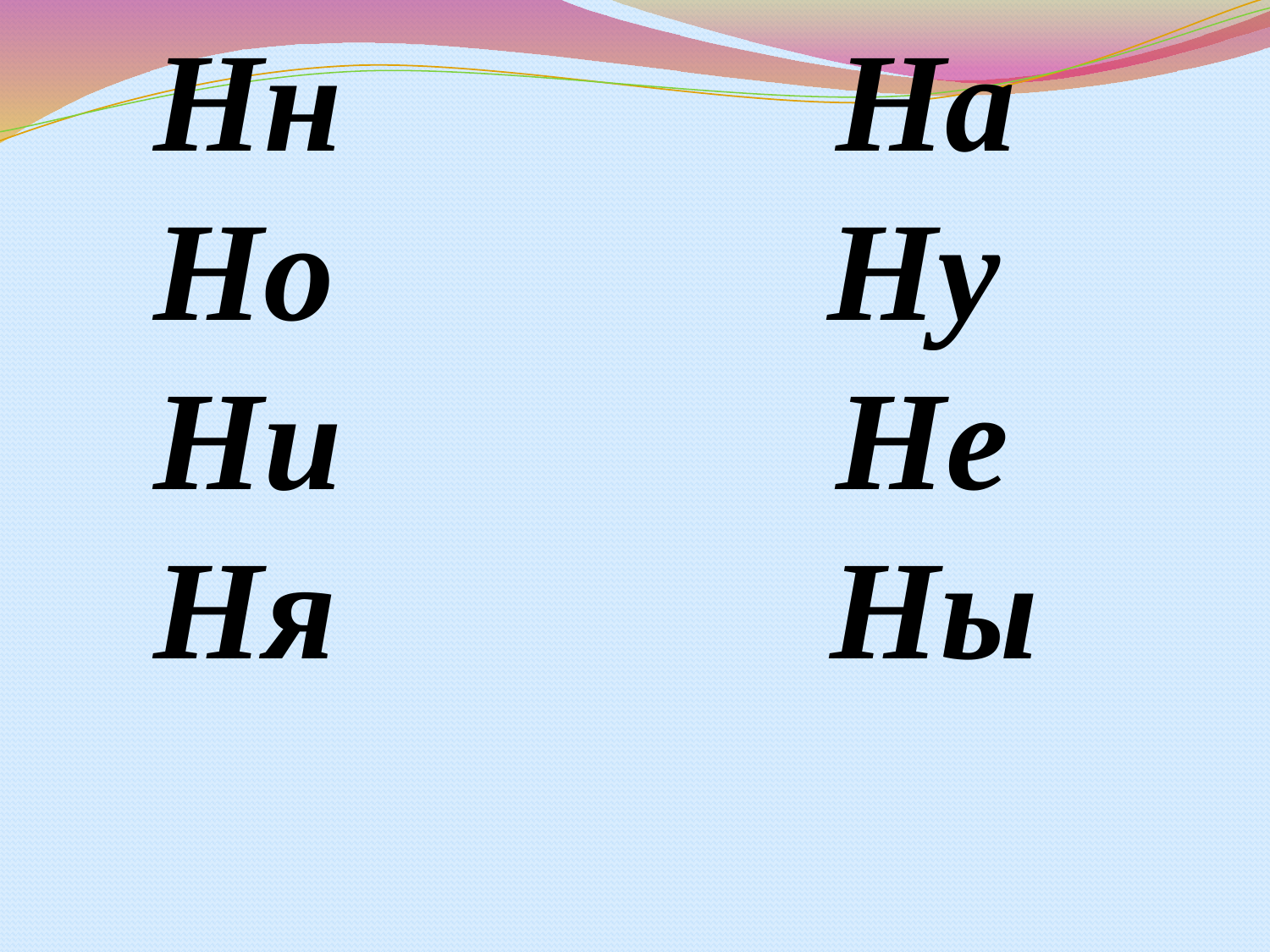

Нн              На
    Но              Ну
    Ни              Не
    Ня              Ны